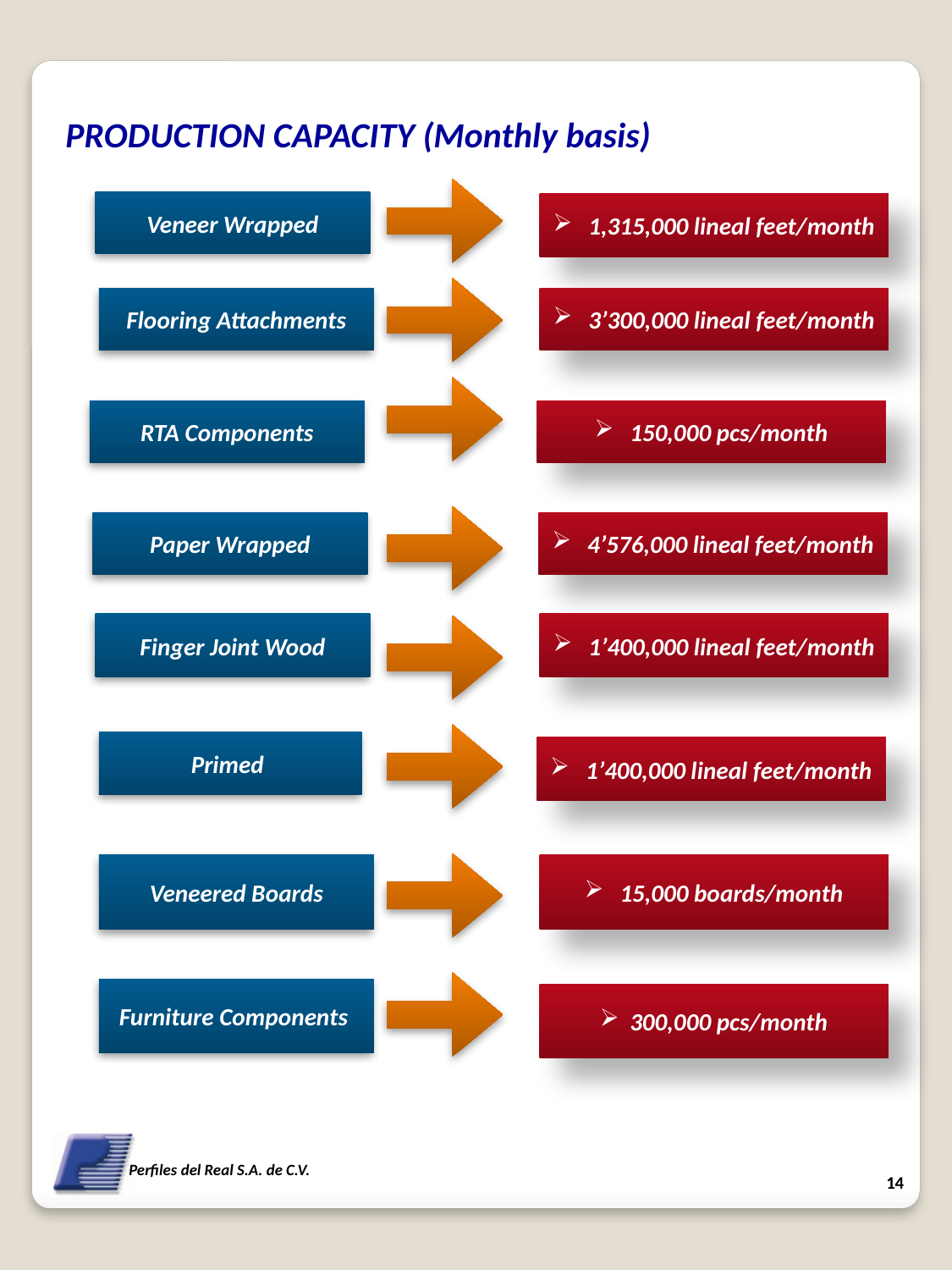

PRODUCTION CAPACITY (Monthly basis)

Veneer Wrapped
 1,315,000 lineal feet/month

Flooring Attachments
 3’300,000 lineal feet/month

RTA Components
 150,000 pcs/month

Paper Wrapped
 4’576,000 lineal feet/month
Finger Joint Wood
 1’400,000 lineal feet/month

Primed
 1’400,000 lineal feet/month

Veneered Boards
 15,000 boards/month

Furniture Components
300,000 pcs/month
14